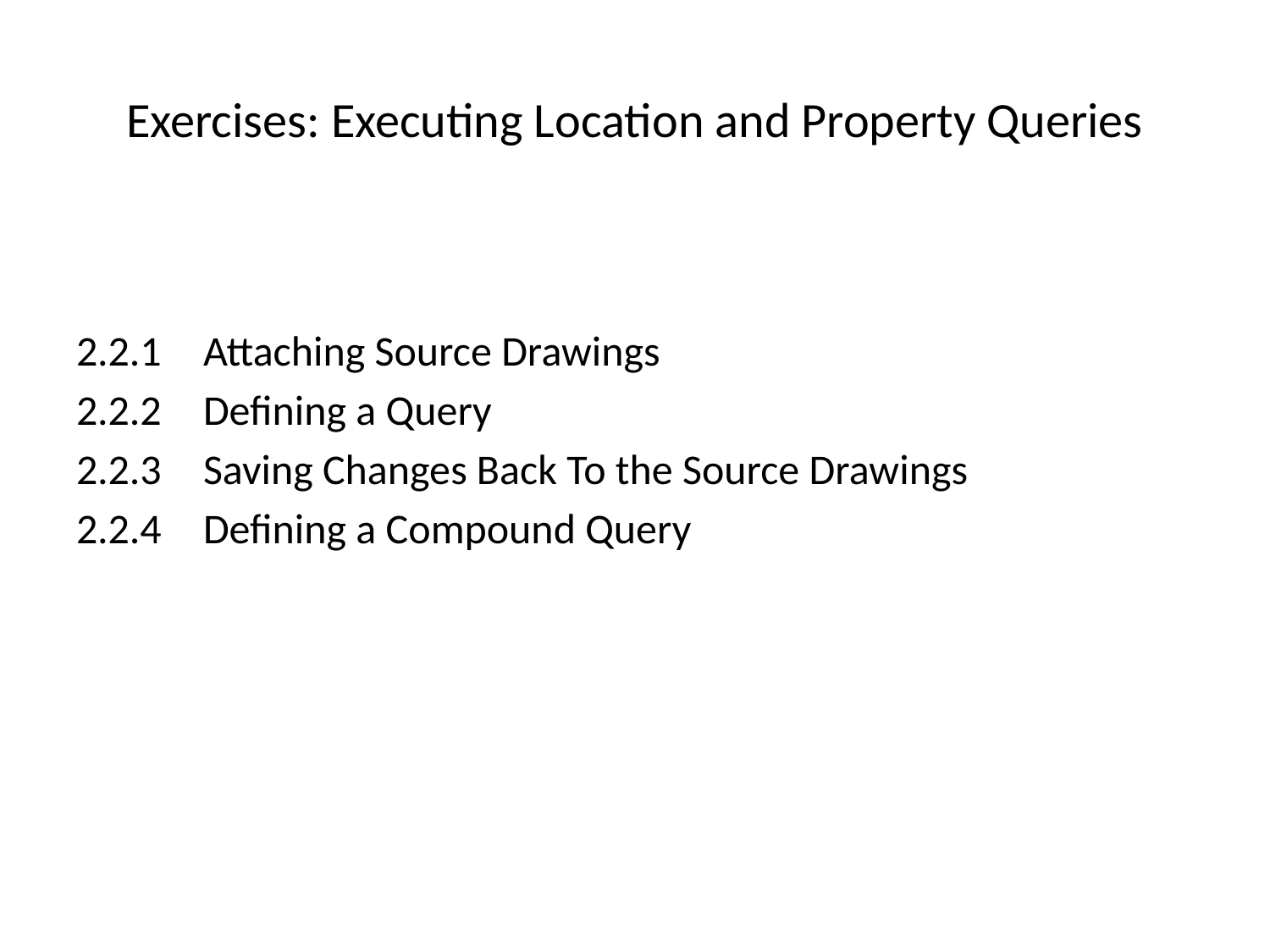

# Exercises: Executing Location and Property Queries
2.2.1	Attaching Source Drawings
2.2.2	Defining a Query
2.2.3	Saving Changes Back To the Source Drawings
2.2.4	Defining a Compound Query